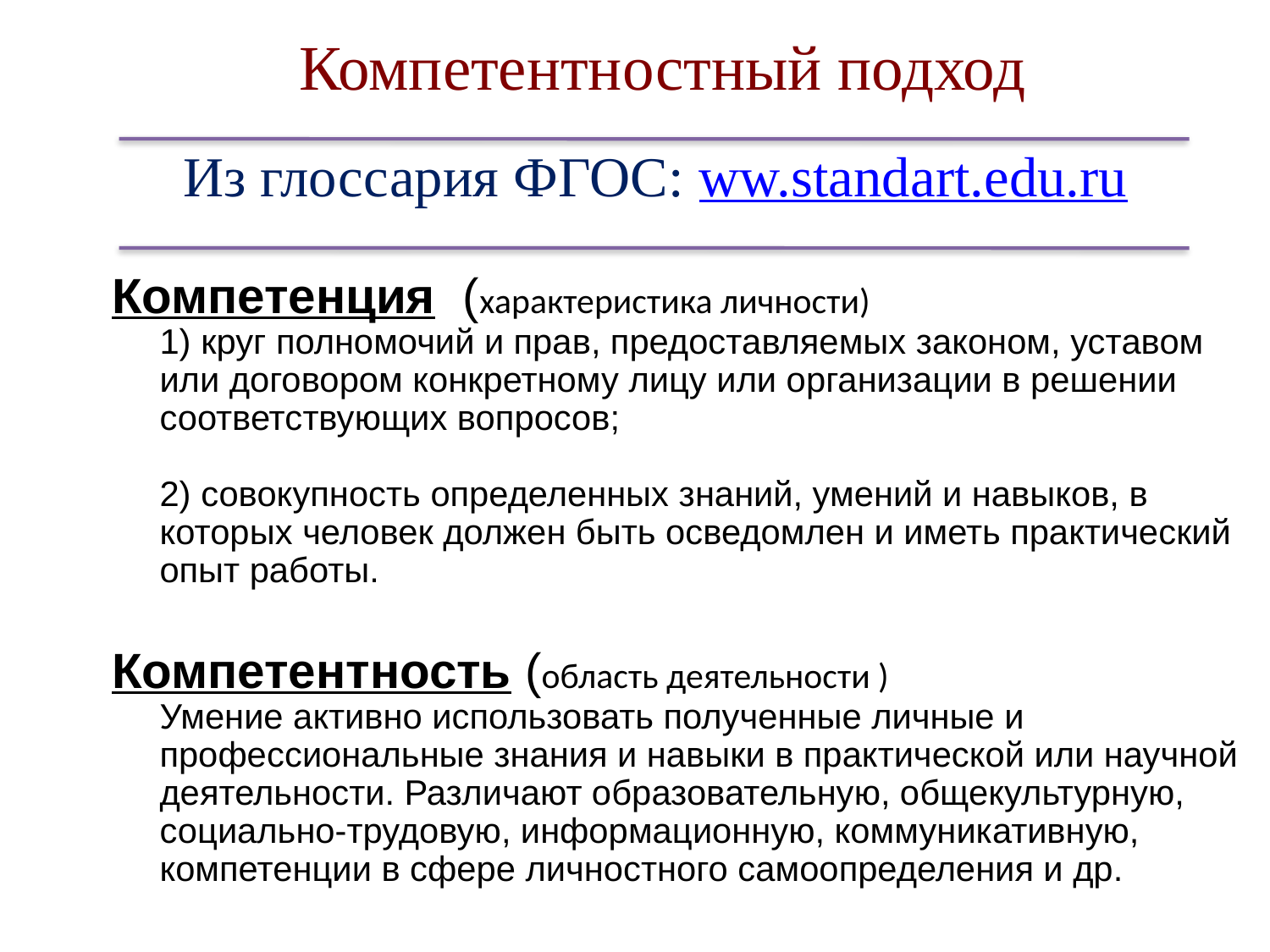

Компетентностный подход
# Из глоссария ФГОС: ww.standart.edu.ru
Компетенция  (характеристика личности)
1) круг полномочий и прав, предоставляемых законом, уставом или договором конкретному лицу или организации в решении соответствующих вопросов;
2) совокупность определенных знаний, умений и навыков, в которых человек должен быть осведомлен и иметь практический опыт работы.

Компетентность (область деятельности )
Умение активно использовать полученные личные и профессиональные знания и навыки в практической или научной деятельности. Различают образовательную, общекультурную, социально-трудовую, информационную, коммуникативную, компетенции в сфере личностного самоопределения и др.